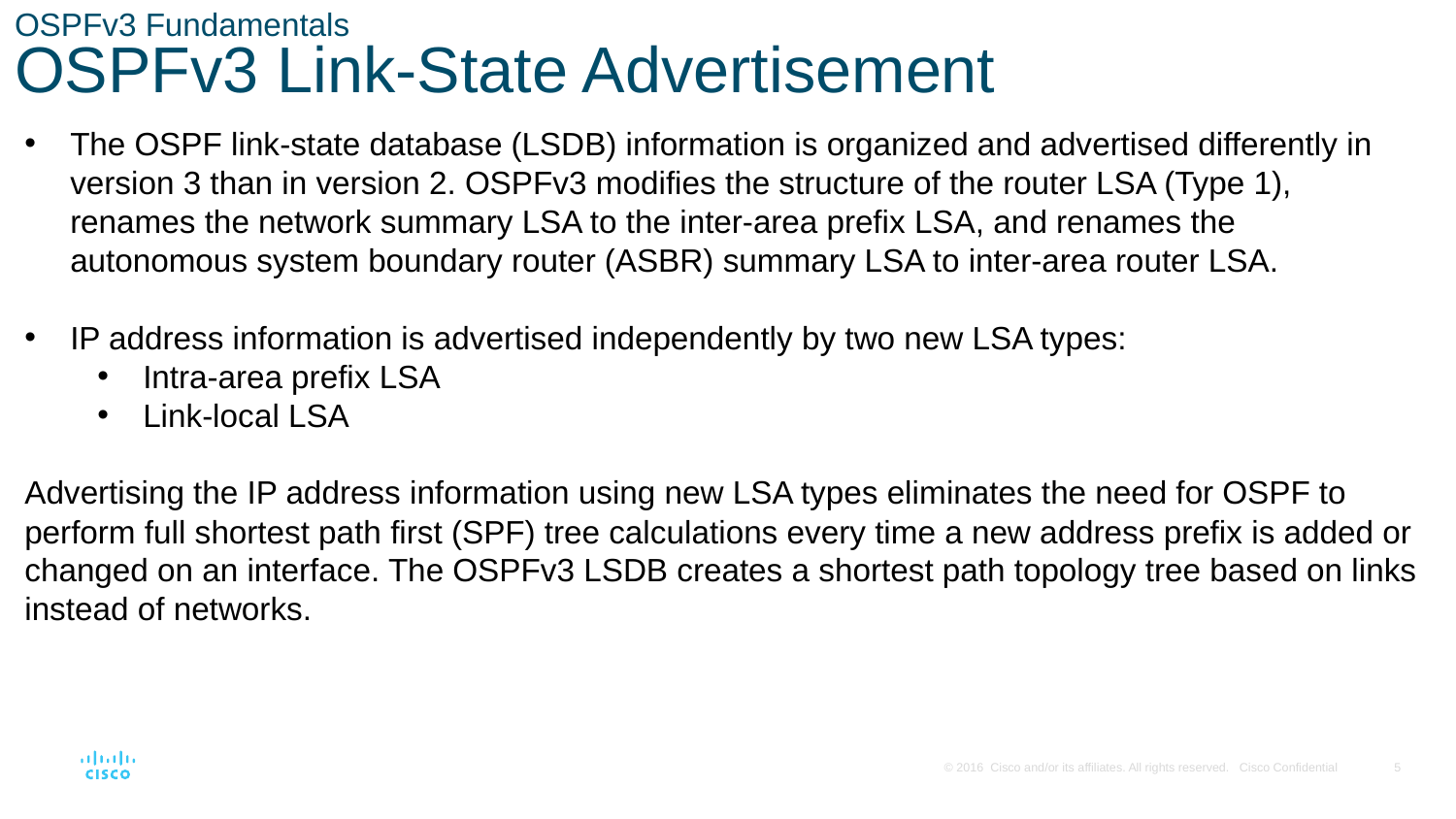

# OSPFv3 Fundamentals OSPFv3 Link-State Advertisement
The OSPF link-state database (LSDB) information is organized and advertised differently in version 3 than in version 2. OSPFv3 modifies the structure of the router LSA (Type 1), renames the network summary LSA to the inter-area prefix LSA, and renames the autonomous system boundary router (ASBR) summary LSA to inter-area router LSA.

IP address information is advertised independently by two new LSA types:
Intra-area prefix LSA
Link-local LSA

Advertising the IP address information using new LSA types eliminates the need for OSPF to perform full shortest path first (SPF) tree calculations every time a new address prefix is added or changed on an interface. The OSPFv3 LSDB creates a shortest path topology tree based on links instead of networks.